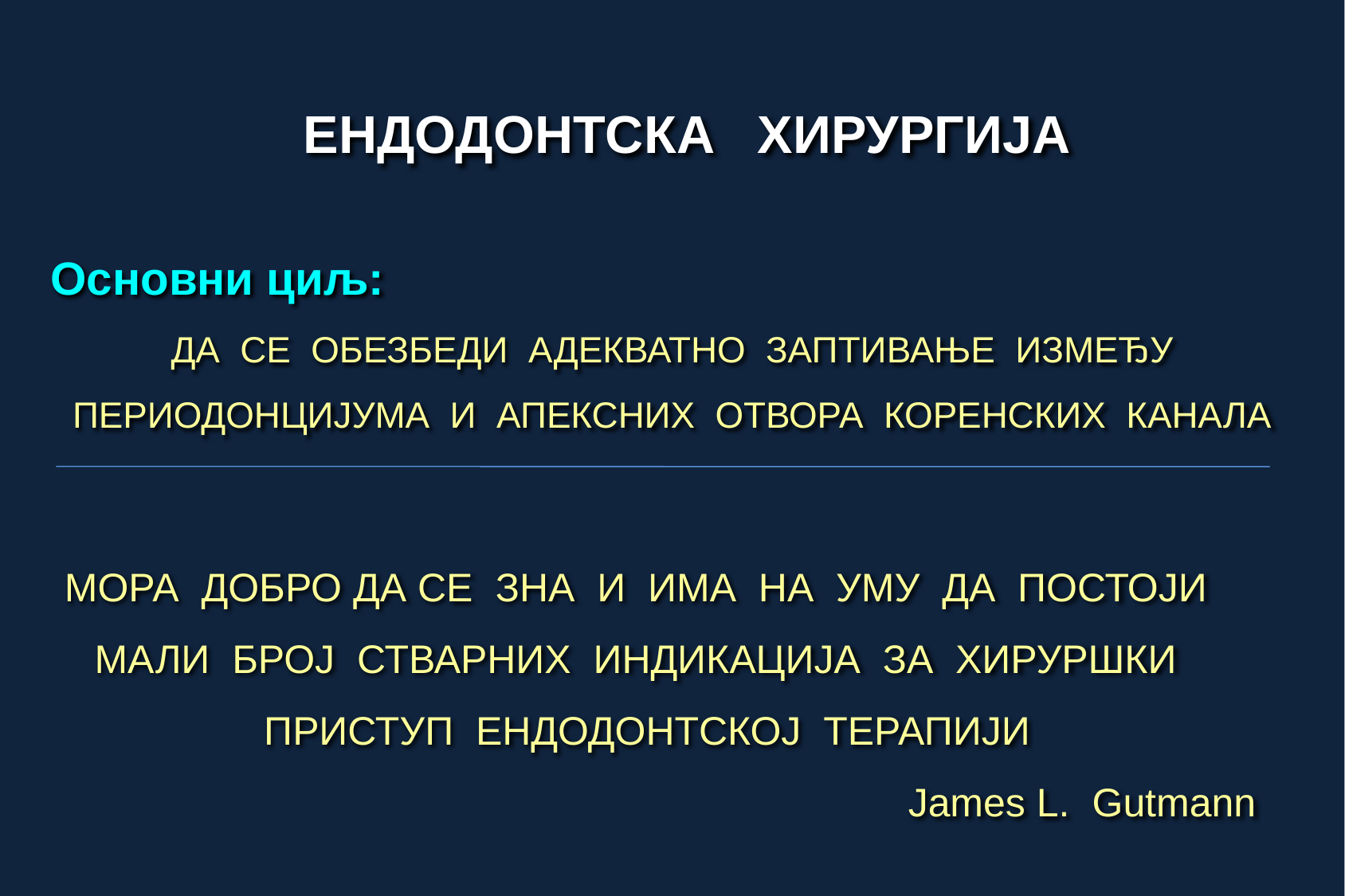

ЕНДОДОНТСКA   ХИРУРГИЈA
   Основни циљ:
ДА  СЕ  ОБЕЗБЕДИ  АДЕКВАТНО  ЗАПТИВАЊЕ  ИЗМЕЂУ
ПЕРИОДОНЦИЈУМА  И  АПЕКСНИХ  ОТВОРА  КОРЕНСКИХ  КАНАЛА
МОРА  ДОБРО ДА СЕ  ЗНА  И  ИМА  НА  УМУ  ДА  ПОСТОЈИ
МАЛИ  БРОЈ  СТВАРНИХ  ИНДИКАЦИЈА  ЗА  ХИРУРШКИ
ПРИСТУП  ЕНДОДОНТСКОЈ  ТЕРАПИЈИ
                                                                               James L.  Gutmann